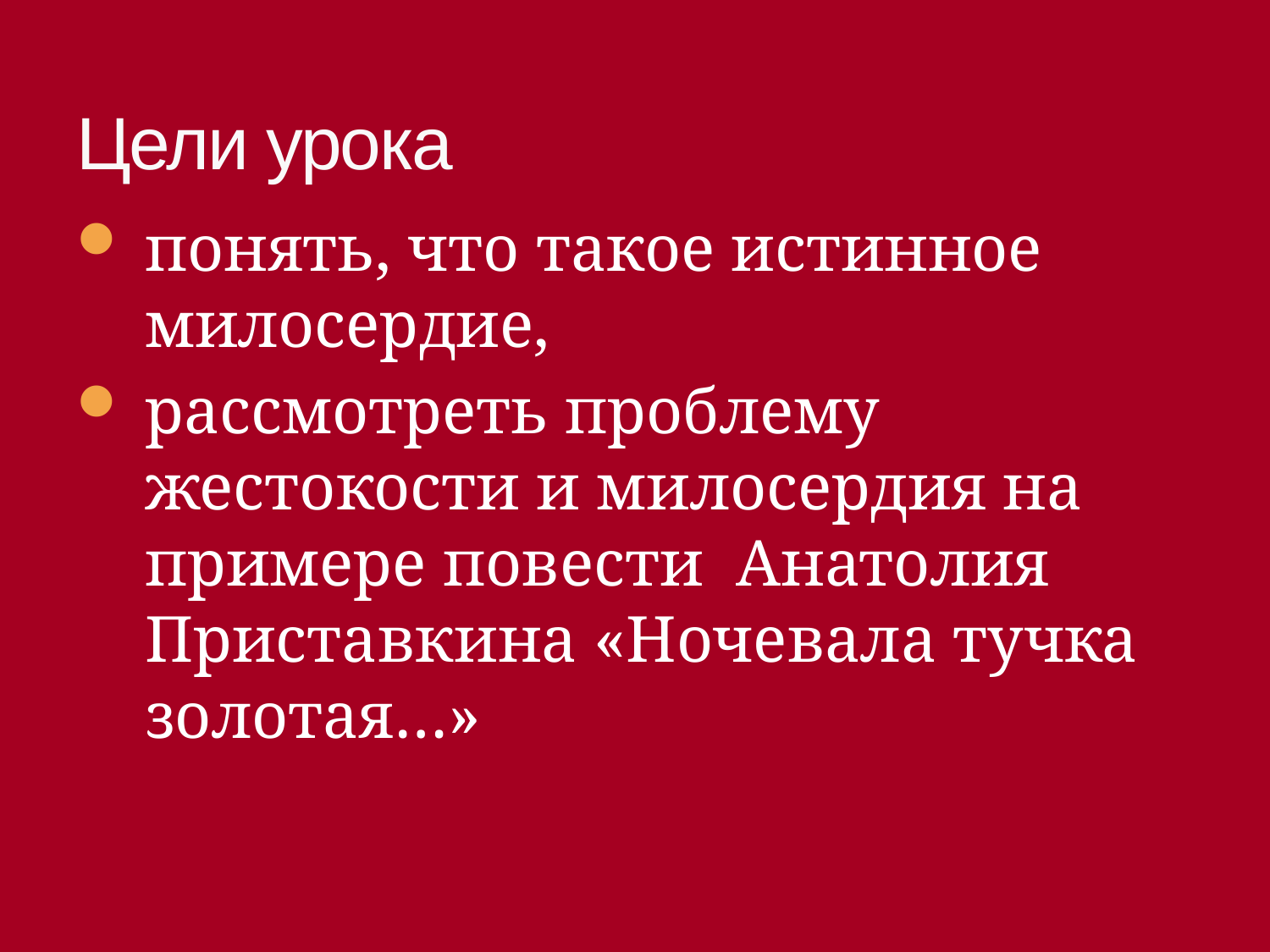

# Цели урока
понять, что такое истинное милосердие,
рассмотреть проблему жестокости и милосердия на примере повести  Анатолия Приставкина «Ночевала тучка золотая…»